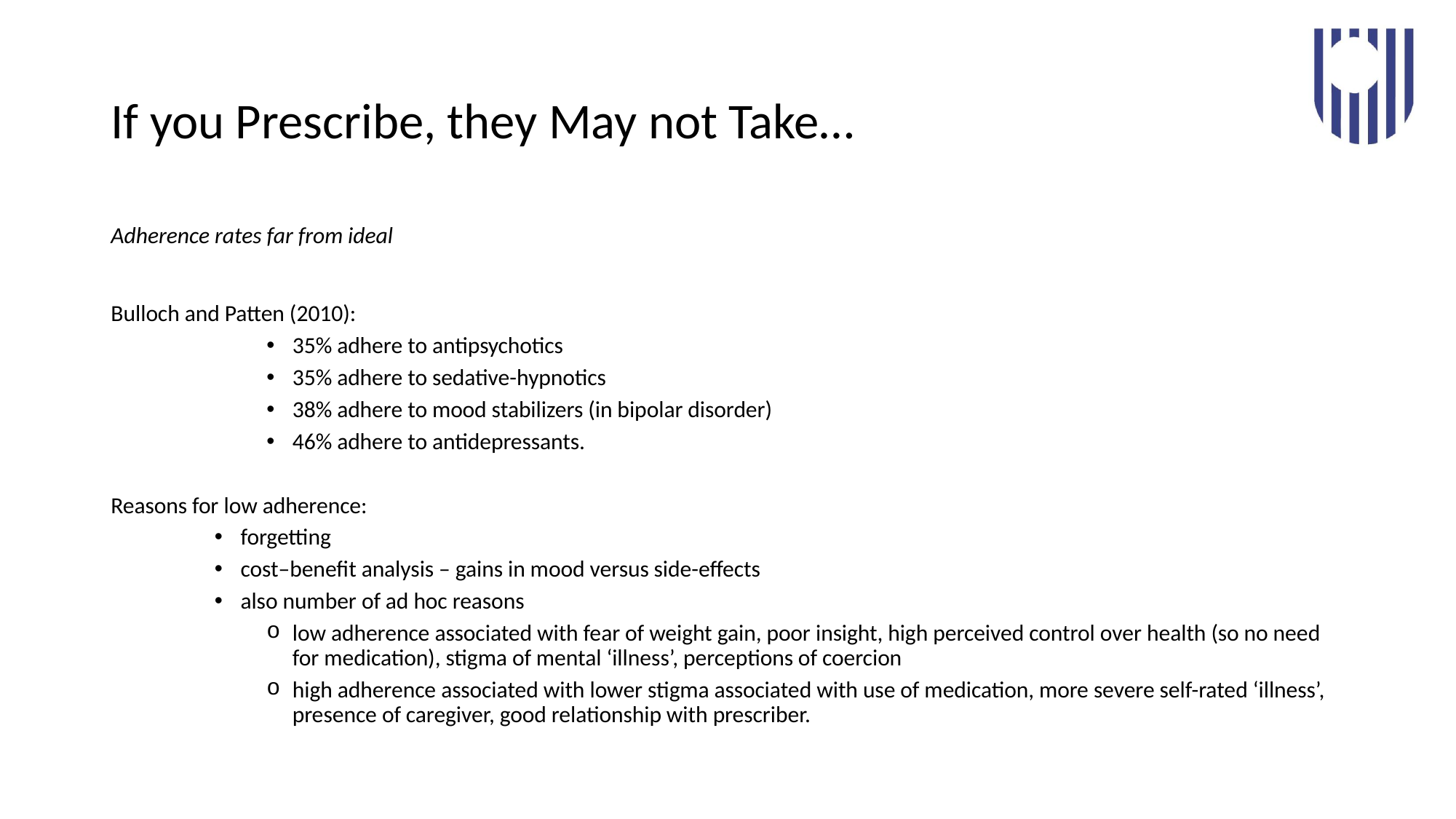

# If you Prescribe, they May not Take…
Adherence rates far from ideal

Bulloch and Patten (2010):
35% adhere to antipsychotics
35% adhere to sedative-hypnotics
38% adhere to mood stabilizers (in bipolar disorder)
46% adhere to antidepressants.

Reasons for low adherence:
forgetting
cost–benefit analysis – gains in mood versus side-effects
also number of ad hoc reasons
low adherence associated with fear of weight gain, poor insight, high perceived control over health (so no need for medication), stigma of mental ‘illness’, perceptions of coercion
high adherence associated with lower stigma associated with use of medication, more severe self-rated ‘illness’, presence of caregiver, good relationship with prescriber.